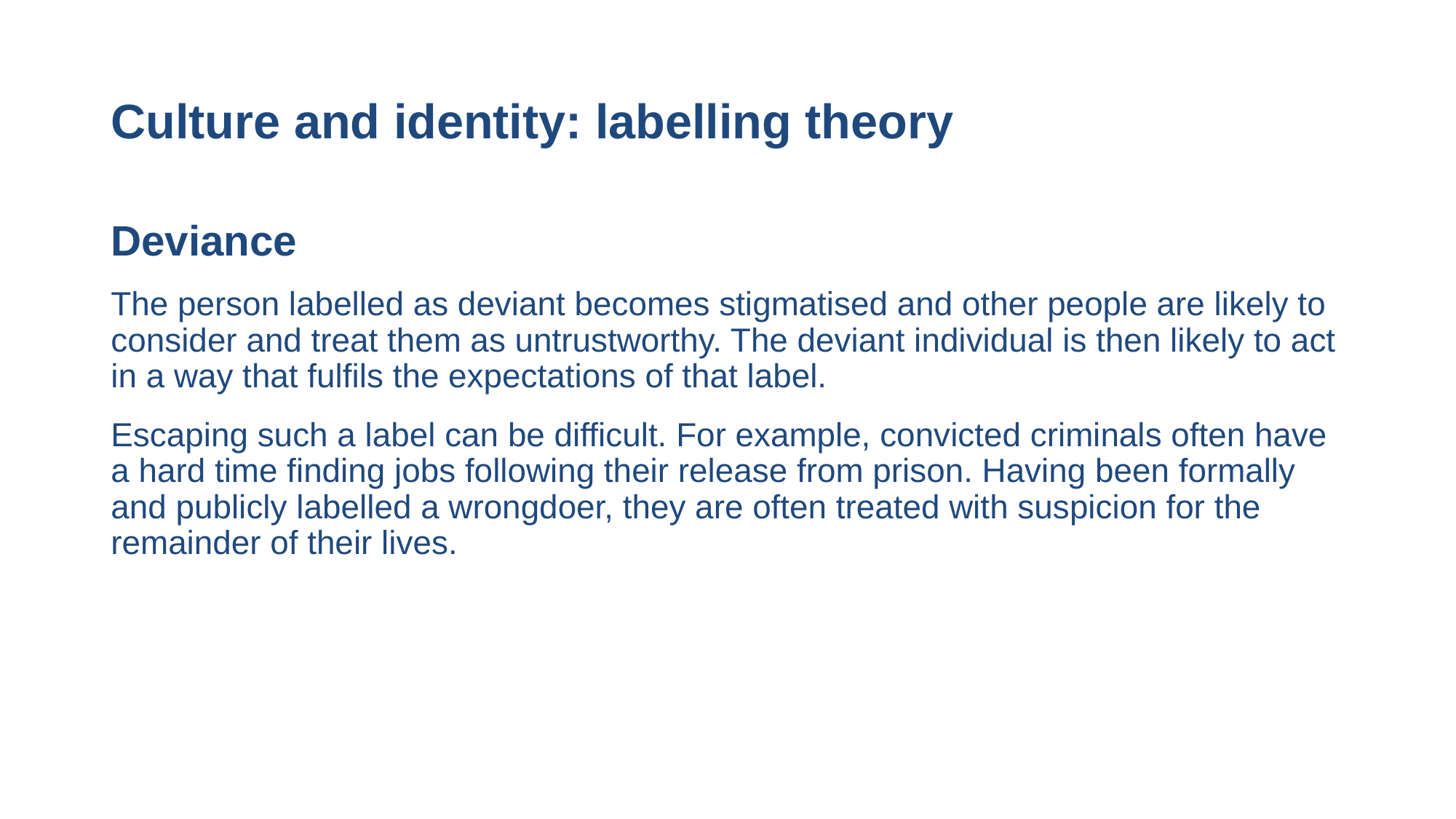

# Culture and identity: labelling theory
Deviance
The person labelled as deviant becomes stigmatised and other people are likely to consider and treat them as untrustworthy. The deviant individual is then likely to act in a way that fulfils the expectations of that label.
Escaping such a label can be difficult. For example, convicted criminals often have a hard time finding jobs following their release from prison. Having been formally and publicly labelled a wrongdoer, they are often treated with suspicion for the remainder of their lives.